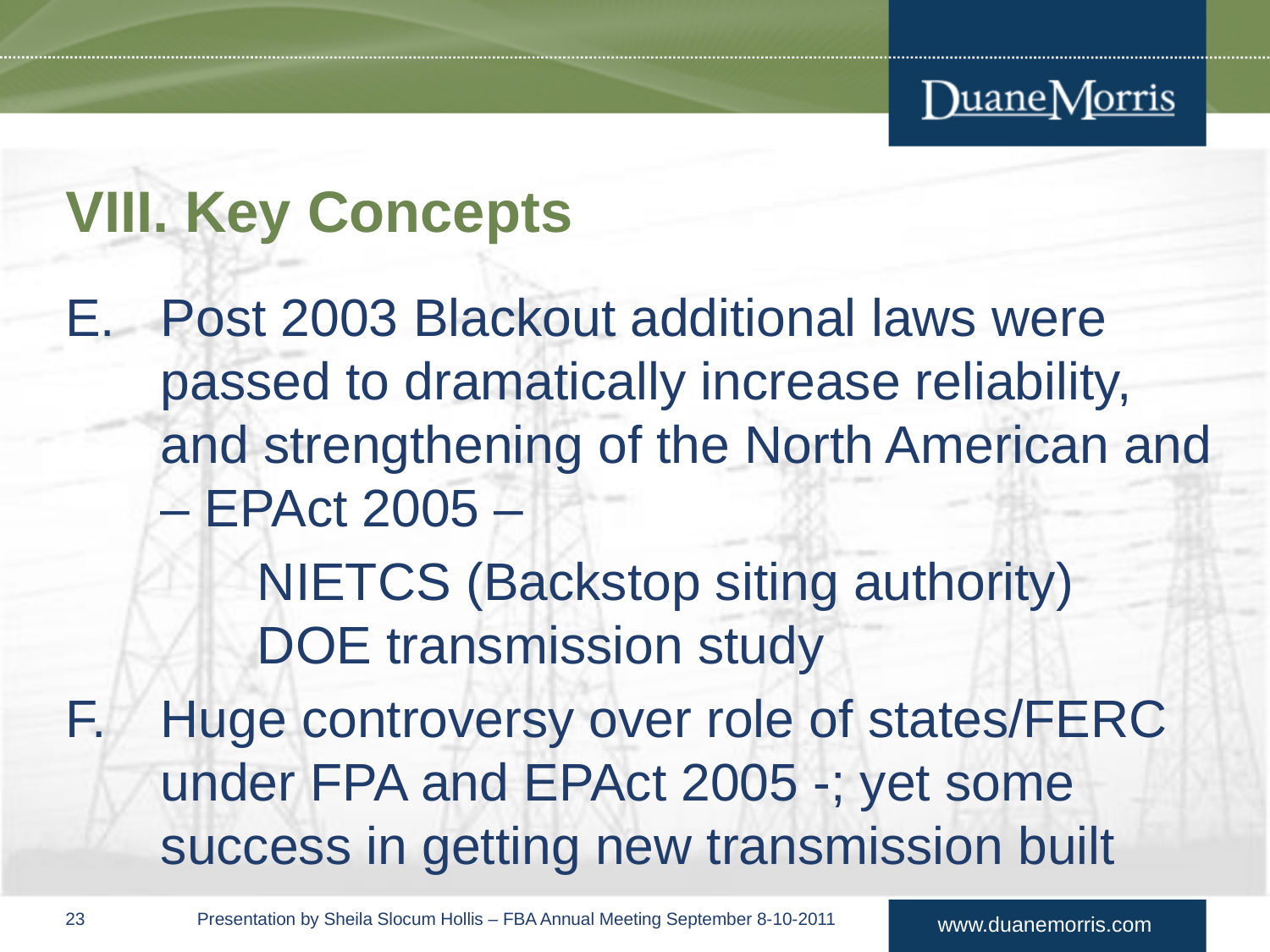

# Key Concepts
Post 2003 Blackout additional laws were passed to dramatically increase reliability, and strengthening of the North American and – EPAct 2005 –
	NIETCS (Backstop siting authority)
DOE transmission study
Huge controversy over role of states/FERC under FPA and EPAct 2005 -; yet some success in getting new transmission built
23	 Presentation by Sheila Slocum Hollis – FBA Annual Meeting September 8-10-2011